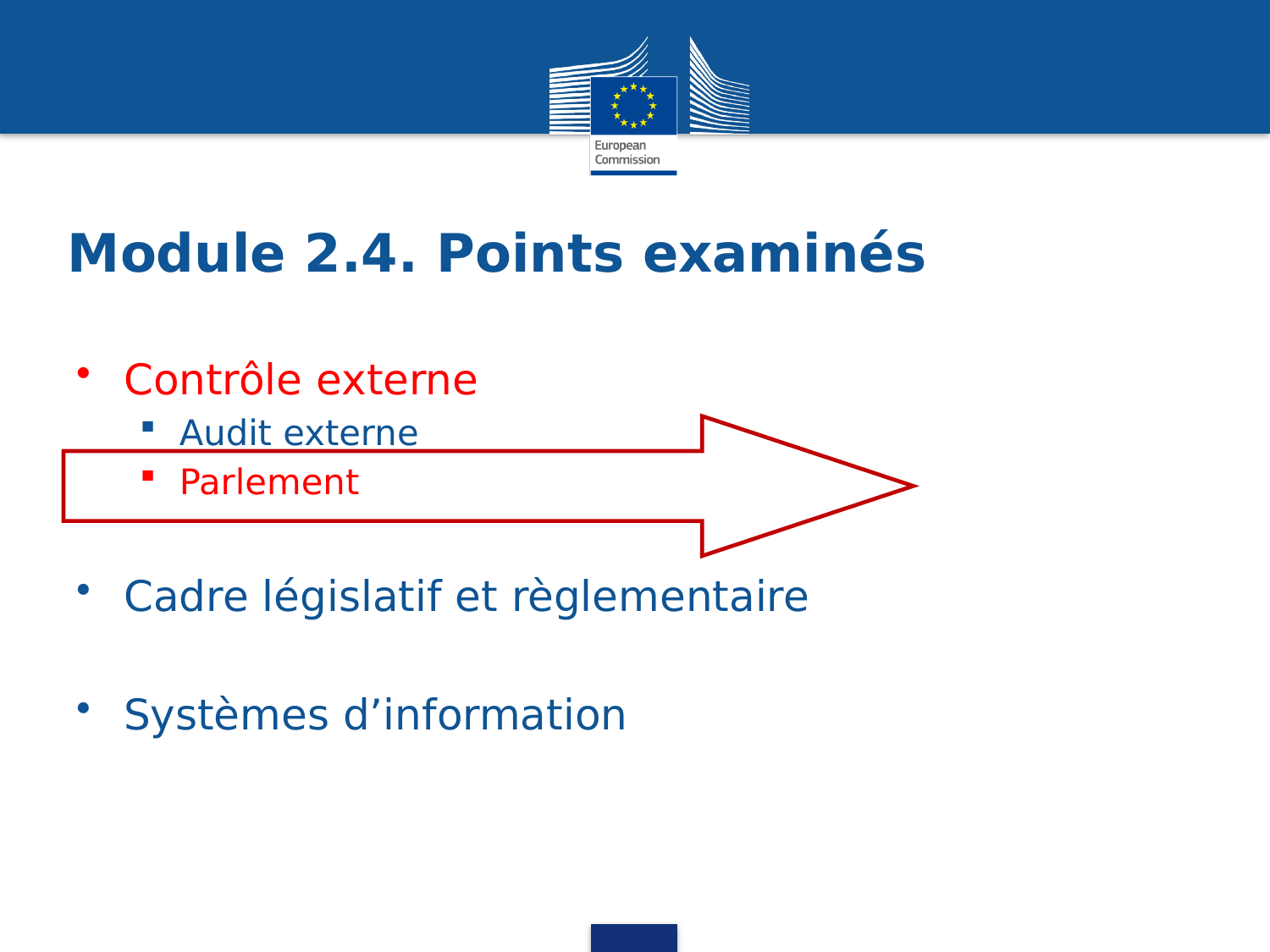

# Module 2.4. Points examinés
Contrôle externe
Audit externe
Parlement

Cadre législatif et règlementaire

Systèmes d’information